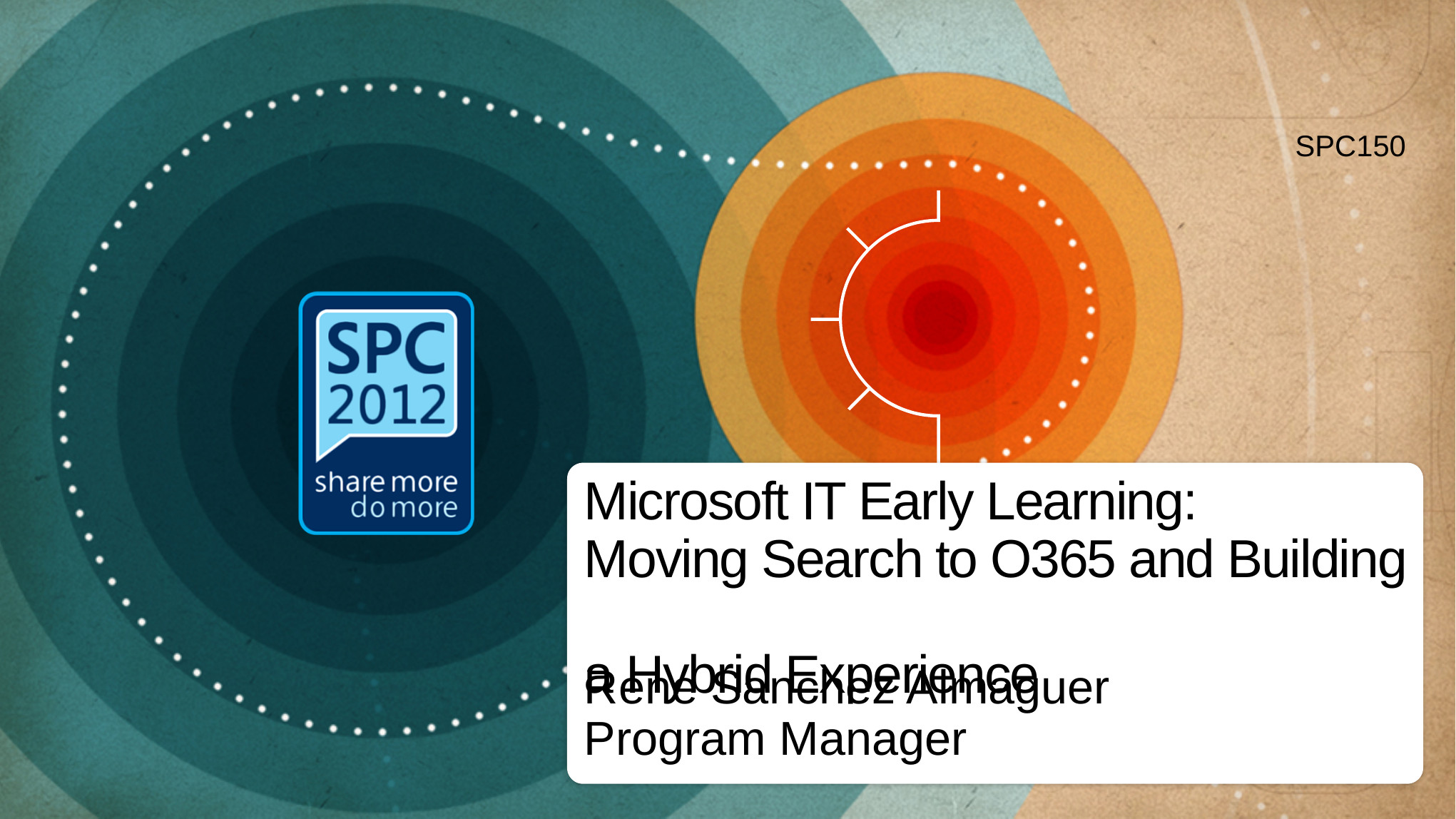

SPC150
# Microsoft IT Early Learning: Moving Search to O365 and Building a Hybrid Experience
Rene Sanchez Almaguer
Program Manager